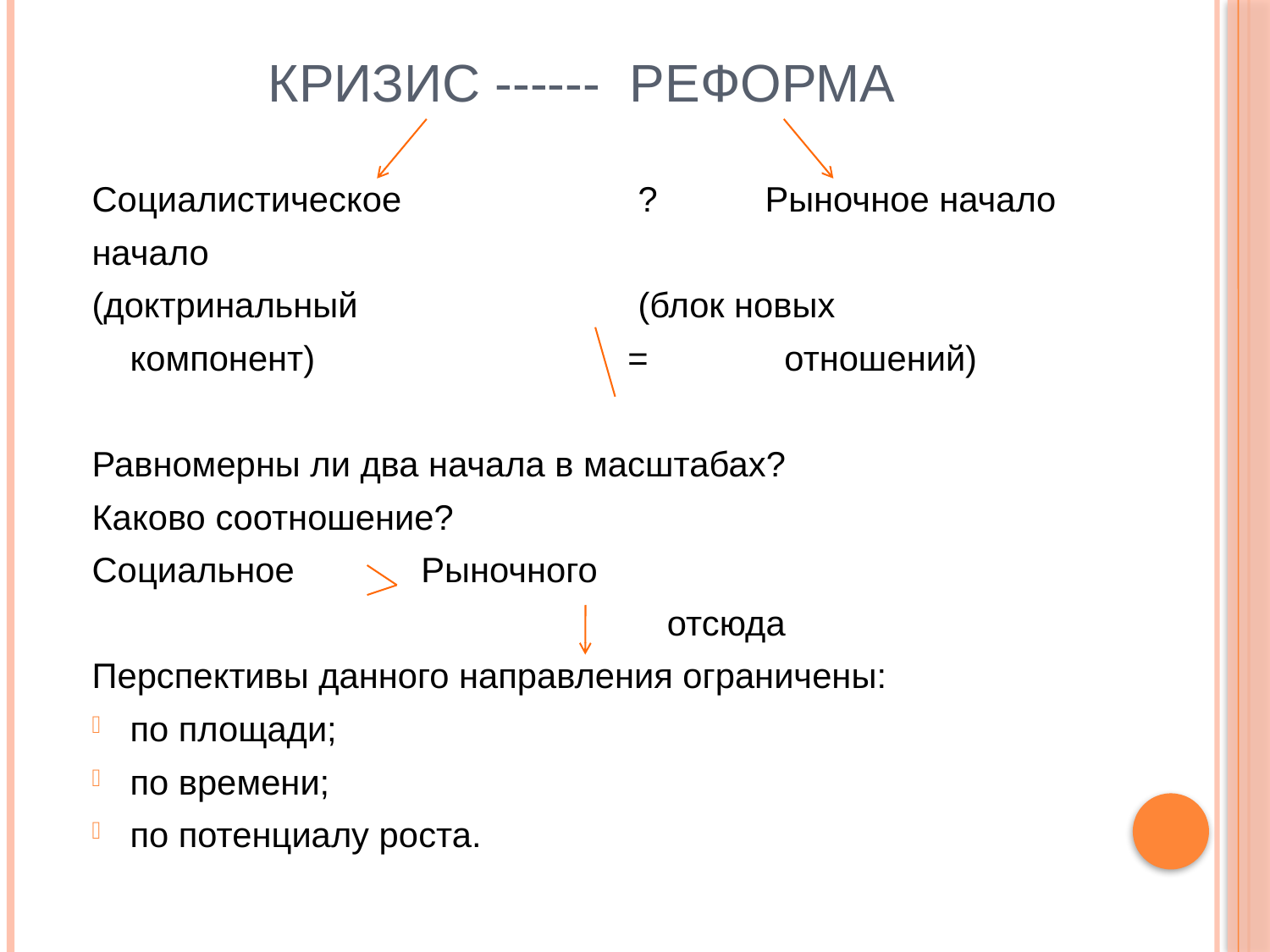

# КРИЗИС ------  РЕФОРМА

Социалистическое		?	Рыночное начало
начало
(доктринальный			(блок новых
	компонент)		            =	  отношений)

Равномерны ли два начала в масштабах?
Каково соотношение?
Социальное             Рыночного
					   отсюда
Перспективы данного направления ограничены:
по площади;
по времени;
по потенциалу роста.